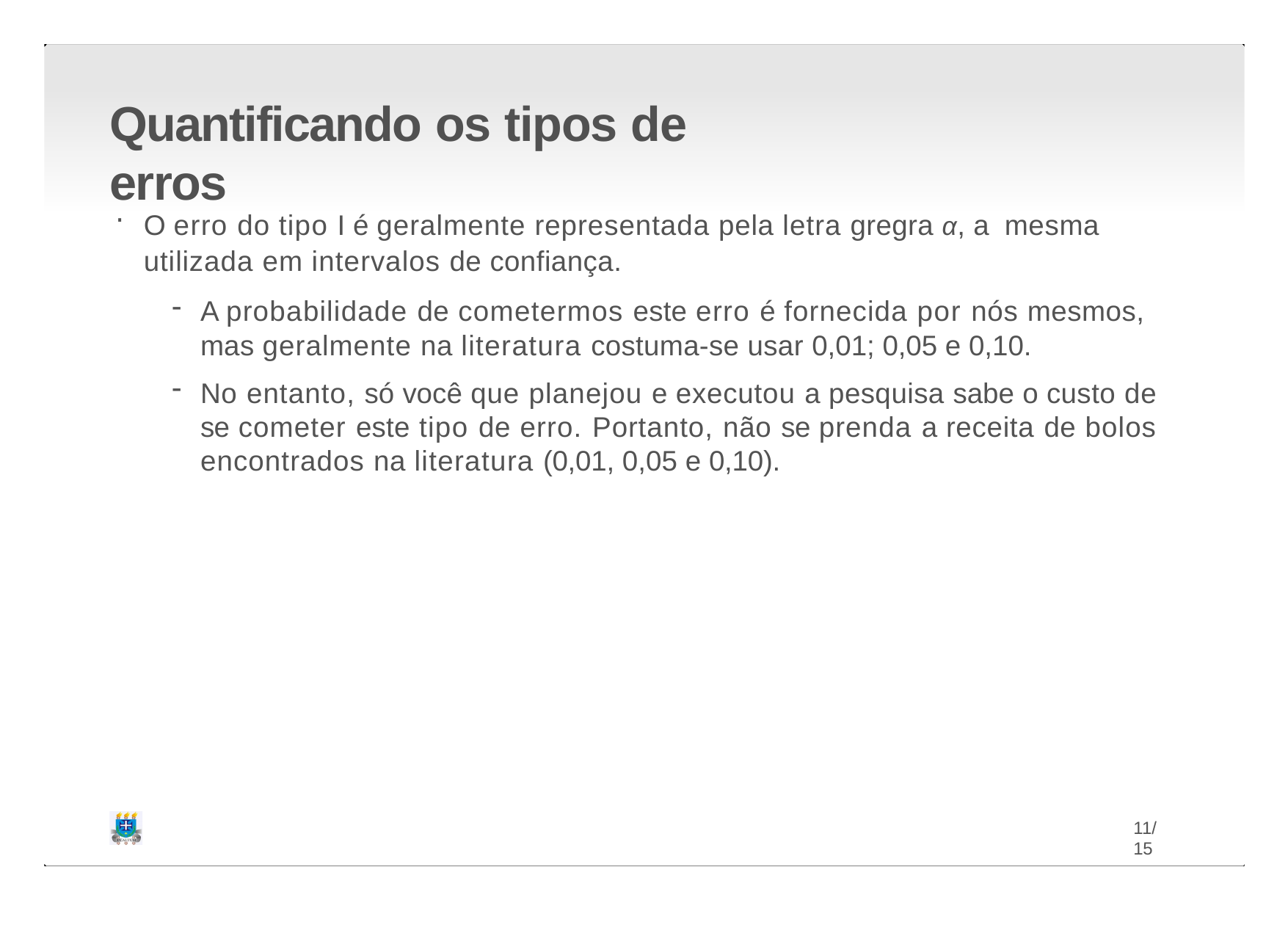

# Quantificando os tipos de erros
O erro do tipo I é geralmente representada pela letra gregra α, a mesma
utilizada em intervalos de confiança.
A probabilidade de cometermos este erro é fornecida por nós mesmos,  mas geralmente na literatura costuma-se usar 0,01; 0,05 e 0,10.
No entanto, só você que planejou e executou a pesquisa sabe o custo de  se cometer este tipo de erro. Portanto, não se prenda a receita de bolos  encontrados na literatura (0,01, 0,05 e 0,10).

11/ 15